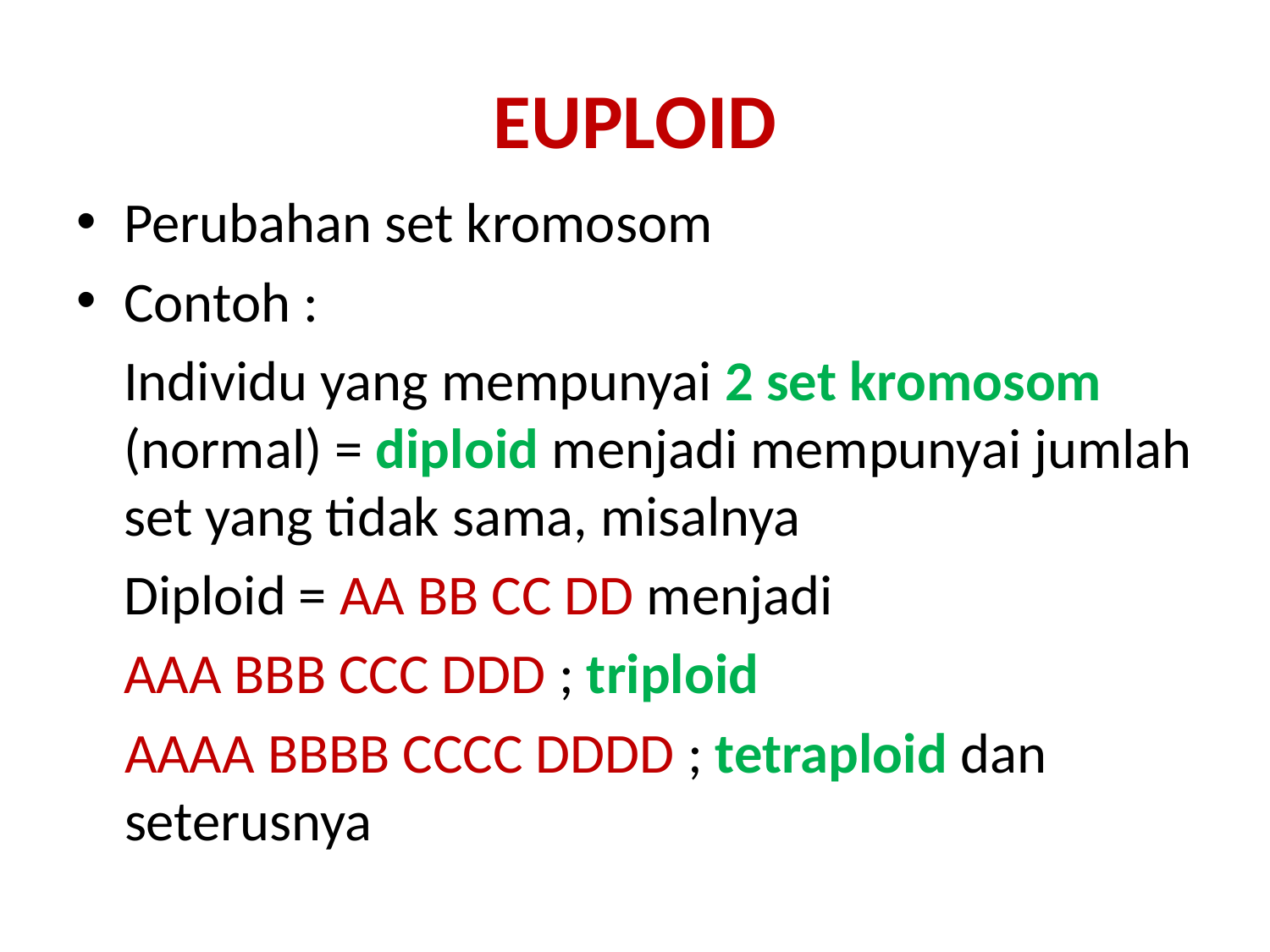

# EUPLOID
Perubahan set kromosom
Contoh :
	Individu yang mempunyai 2 set kromosom (normal) = diploid menjadi mempunyai jumlah set yang tidak sama, misalnya
	Diploid = AA BB CC DD menjadi
	AAA BBB CCC DDD ; triploid
AAAA BBBB CCCC DDDD ; tetraploid dan seterusnya